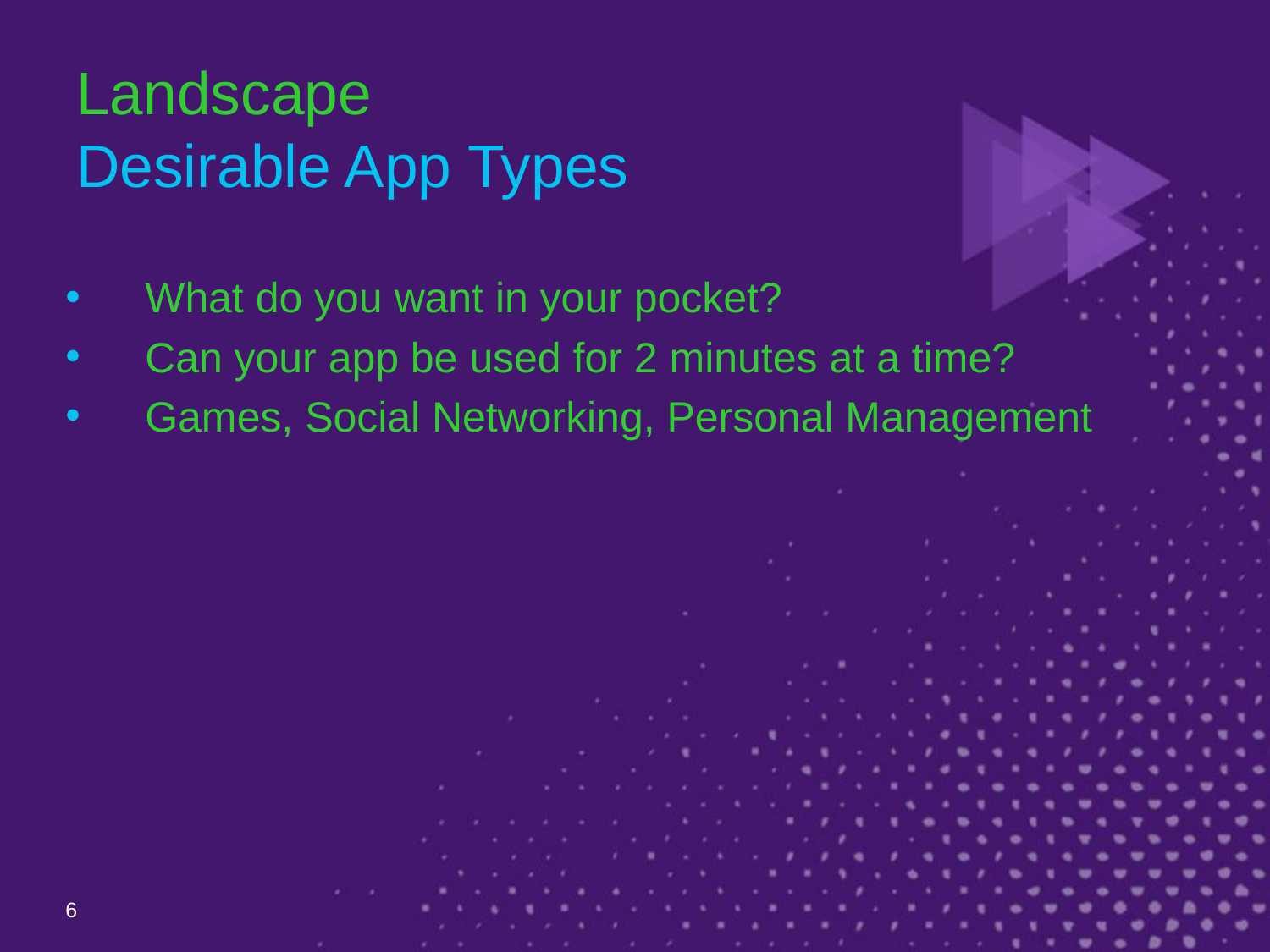

# Landscape Desirable App Types
What do you want in your pocket?
Can your app be used for 2 minutes at a time?
Games, Social Networking, Personal Management
6